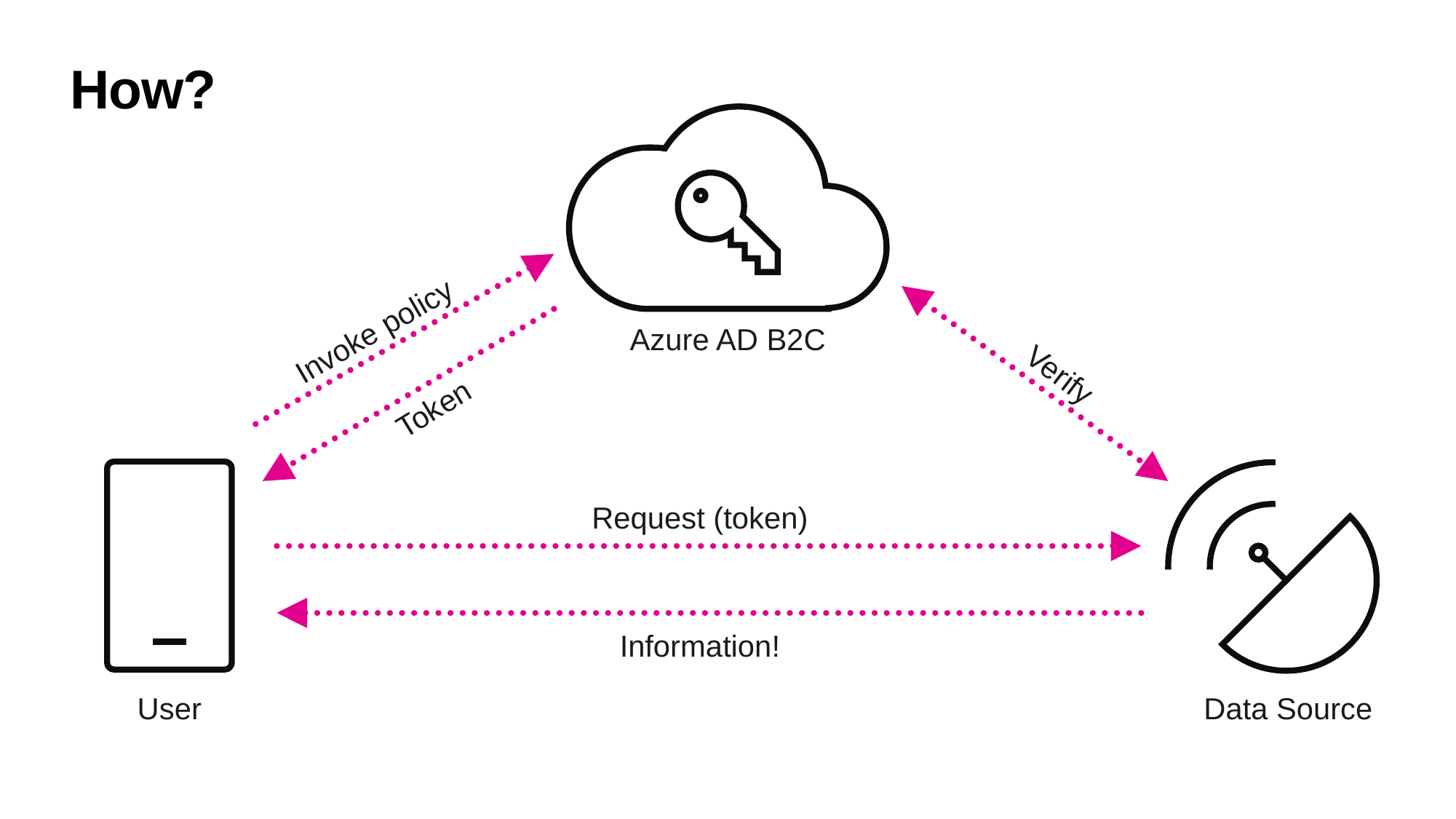

# How?

Azure AD B2C
Invoke policy
Verify
Token

User

Data Source
Request (token)
Information!